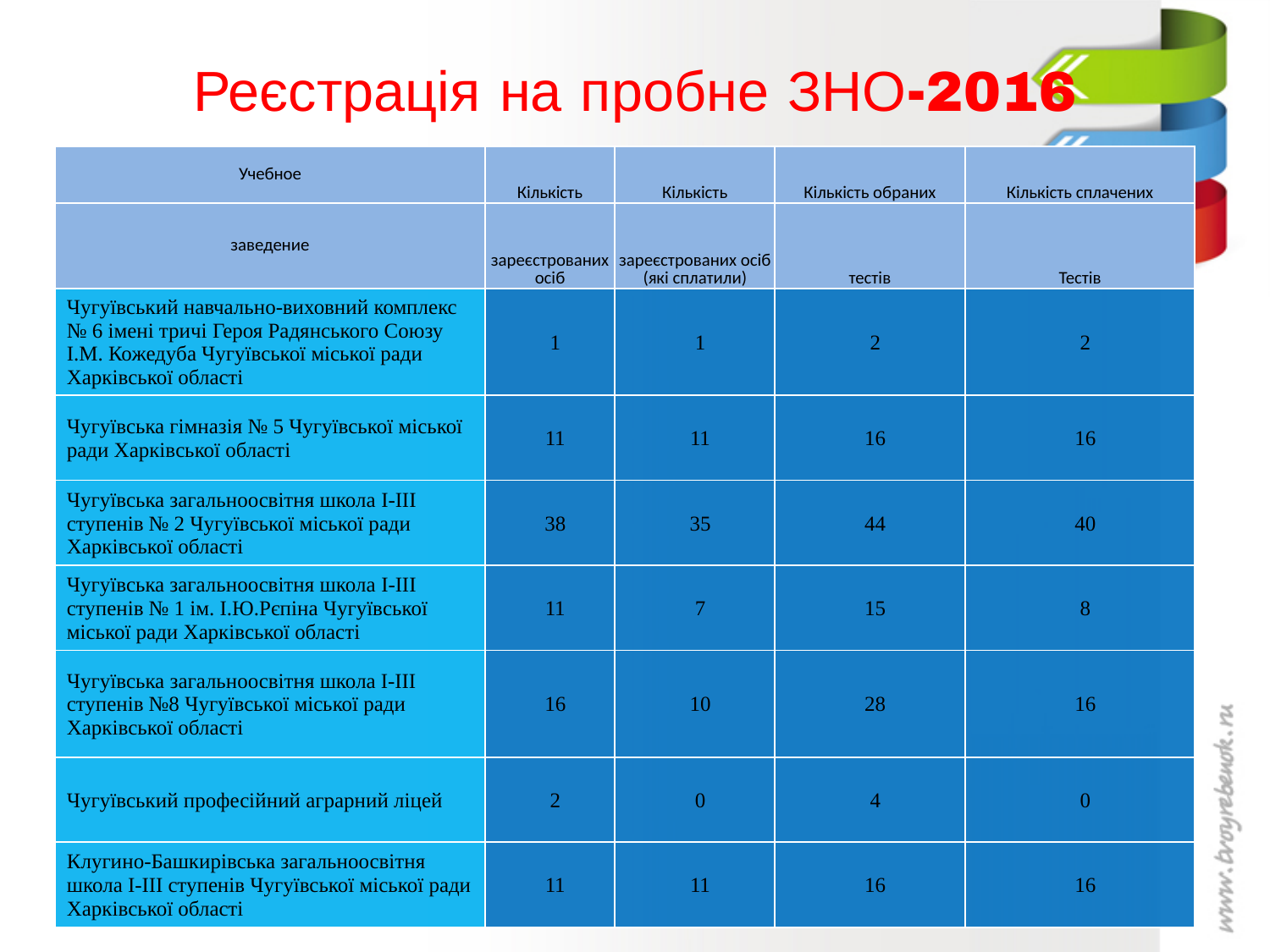

# Реєстрація на пробне ЗНО-2016
| Учебное | Кількість | Кількість | Кількість обраних | Кількість сплачених |
| --- | --- | --- | --- | --- |
| заведение | зареєстрованих осіб | зареєстрованих осіб (які сплатили) | тестів | Тестів |
| Чугуївський навчально-виховний комплекс № 6 імені тричі Героя Радянського Союзу І.М. Кожедуба Чугуївської міської ради Харківської області | 1 | 1 | 2 | 2 |
| Чугуївська гімназія № 5 Чугуївської міської ради Харківської області | 11 | 11 | 16 | 16 |
| Чугуївська загальноосвітня школа I-III ступенів № 2 Чугуївської міської ради Харківської області | 38 | 35 | 44 | 40 |
| Чугуївська загальноосвітня школа I-III ступенів № 1 ім. І.Ю.Рєпіна Чугуївської міської ради Харківської області | 11 | 7 | 15 | 8 |
| Чугуївська загальноосвітня школа І-ІІІ ступенів №8 Чугуївської міської ради Харківської області | 16 | 10 | 28 | 16 |
| Чугуївський професійний аграрний ліцей | 2 | 0 | 4 | 0 |
| Клугино-Башкирівська загальноосвітня школа І-ІІІ ступенів Чугуївської міської ради Харківської області | 11 | 11 | 16 | 16 |